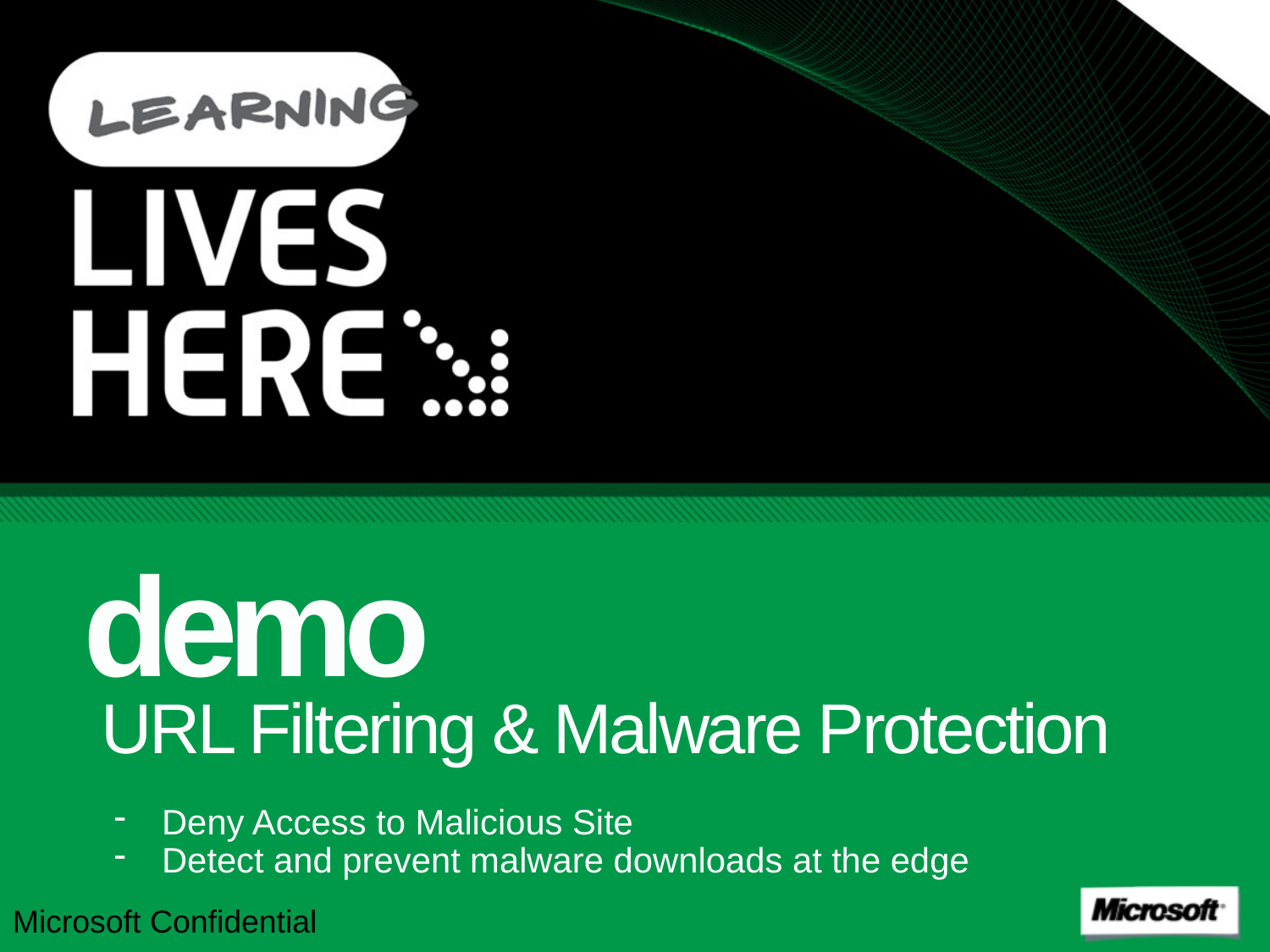

demo
# URL Filtering & Malware Protection
Deny Access to Malicious Site
Detect and prevent malware downloads at the edge

Microsoft Confidential